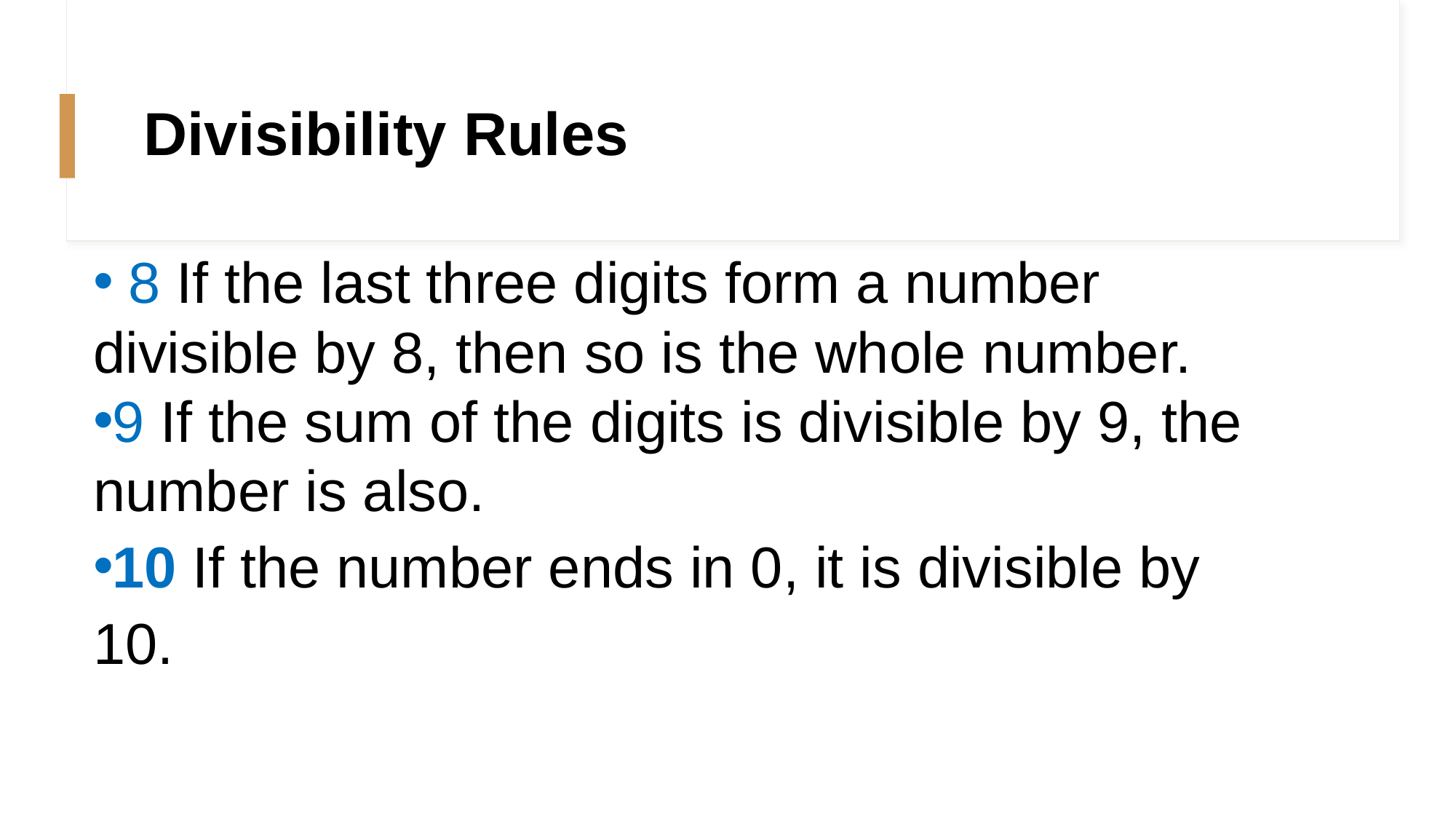

# Divisibility Rules
 8 If the last three digits form a number divisible by 8, then so is the whole number.
9 If the sum of the digits is divisible by 9, the number is also.
10 If the number ends in 0, it is divisible by 10.